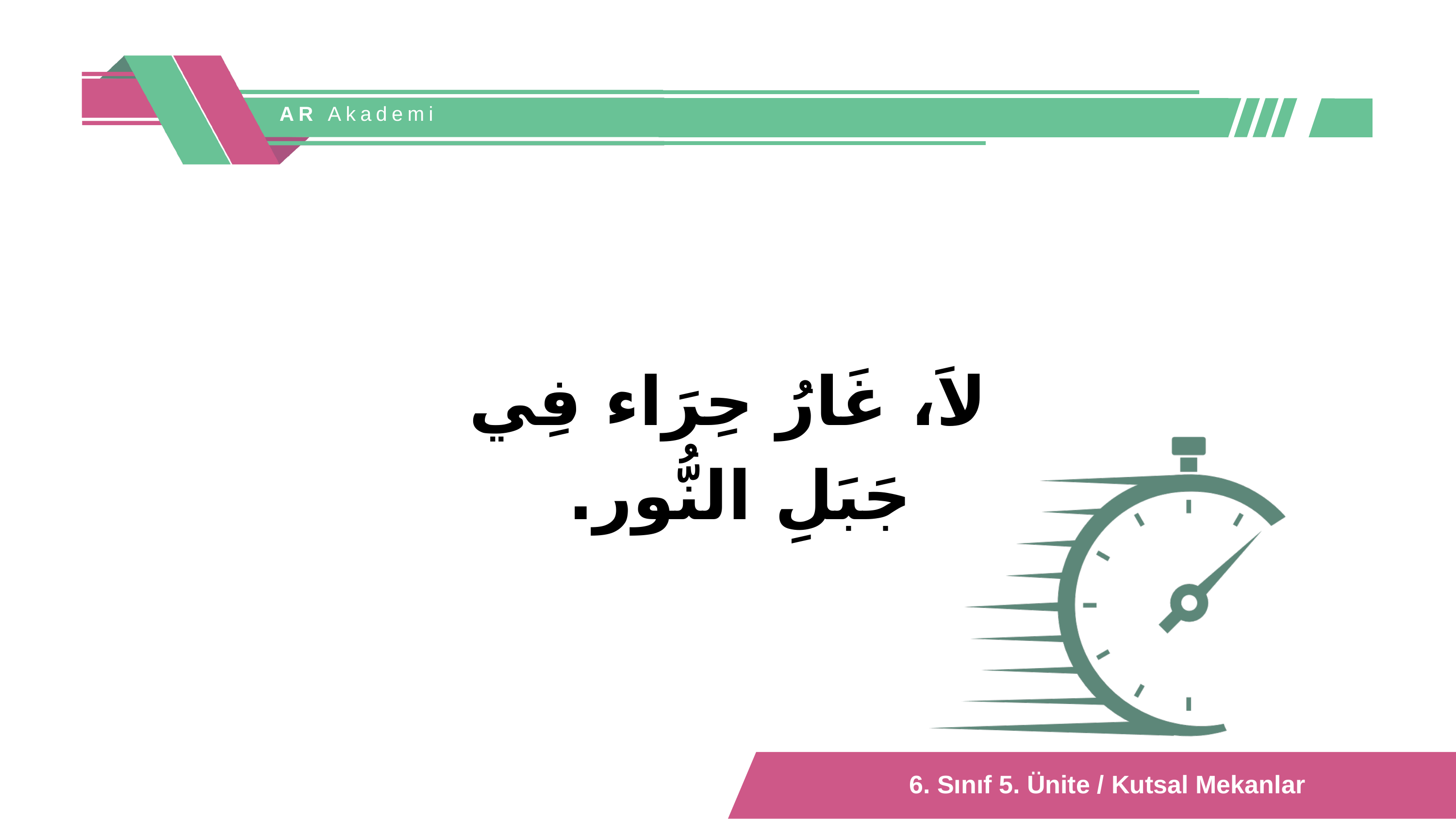

AR Akademi
لاَ، غَارُ حِرَاء فِي جَبَلِ النُّور.

6. Sınıf 5. Ünite / Kutsal Mekanlar